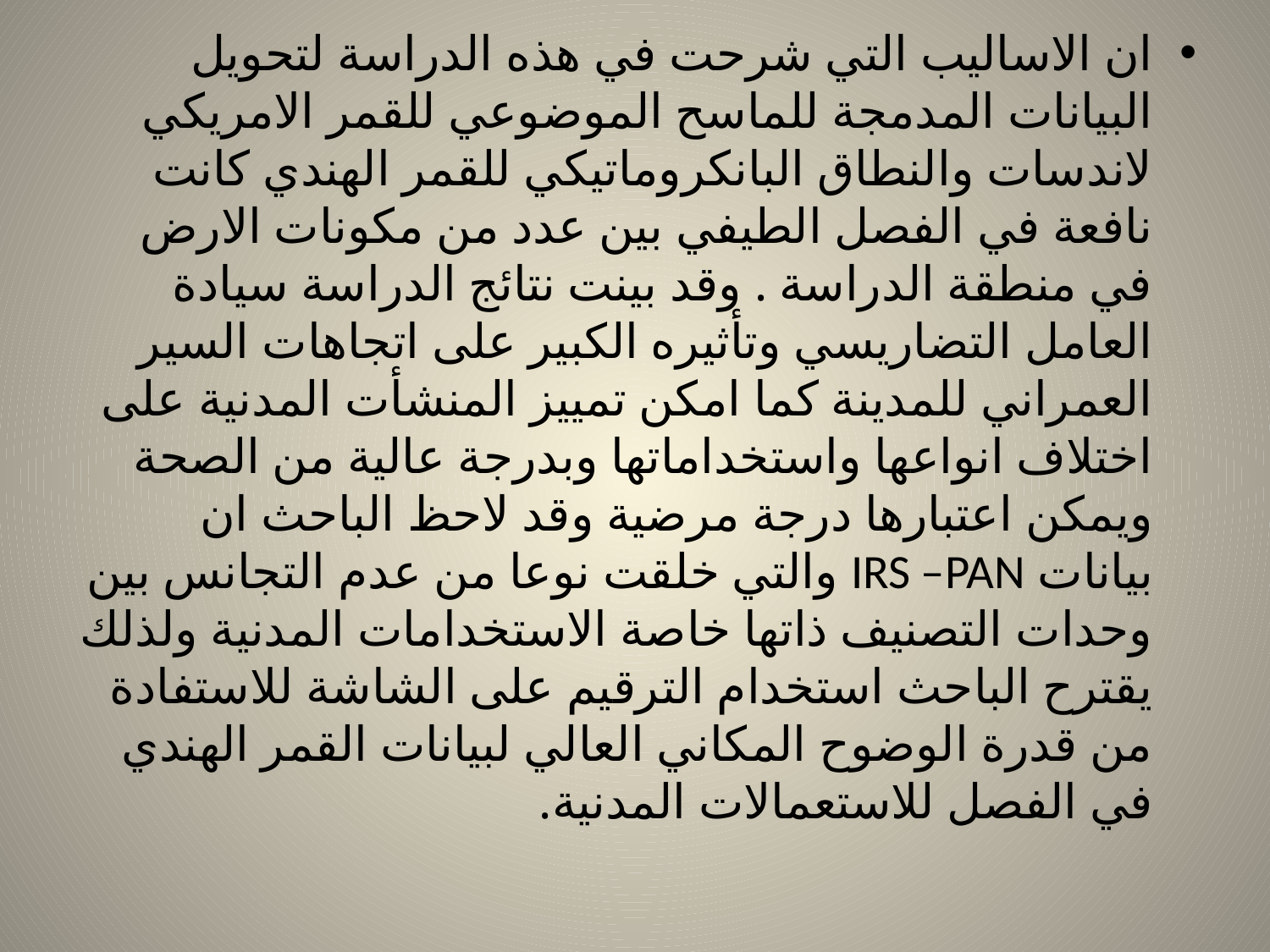

ان الاساليب التي شرحت في هذه الدراسة لتحويل البيانات المدمجة للماسح الموضوعي للقمر الامريكي لاندسات والنطاق البانكروماتيكي للقمر الهندي كانت نافعة في الفصل الطيفي بين عدد من مكونات الارض في منطقة الدراسة . وقد بينت نتائج الدراسة سيادة العامل التضاريسي وتأثيره الكبير على اتجاهات السير العمراني للمدينة كما امكن تمييز المنشأت المدنية على اختلاف انواعها واستخداماتها وبدرجة عالية من الصحة ويمكن اعتبارها درجة مرضية وقد لاحظ الباحث ان بيانات IRS –PAN والتي خلقت نوعا من عدم التجانس بين وحدات التصنيف ذاتها خاصة الاستخدامات المدنية ولذلك يقترح الباحث استخدام الترقيم على الشاشة للاستفادة من قدرة الوضوح المكاني العالي لبيانات القمر الهندي في الفصل للاستعمالات المدنية.